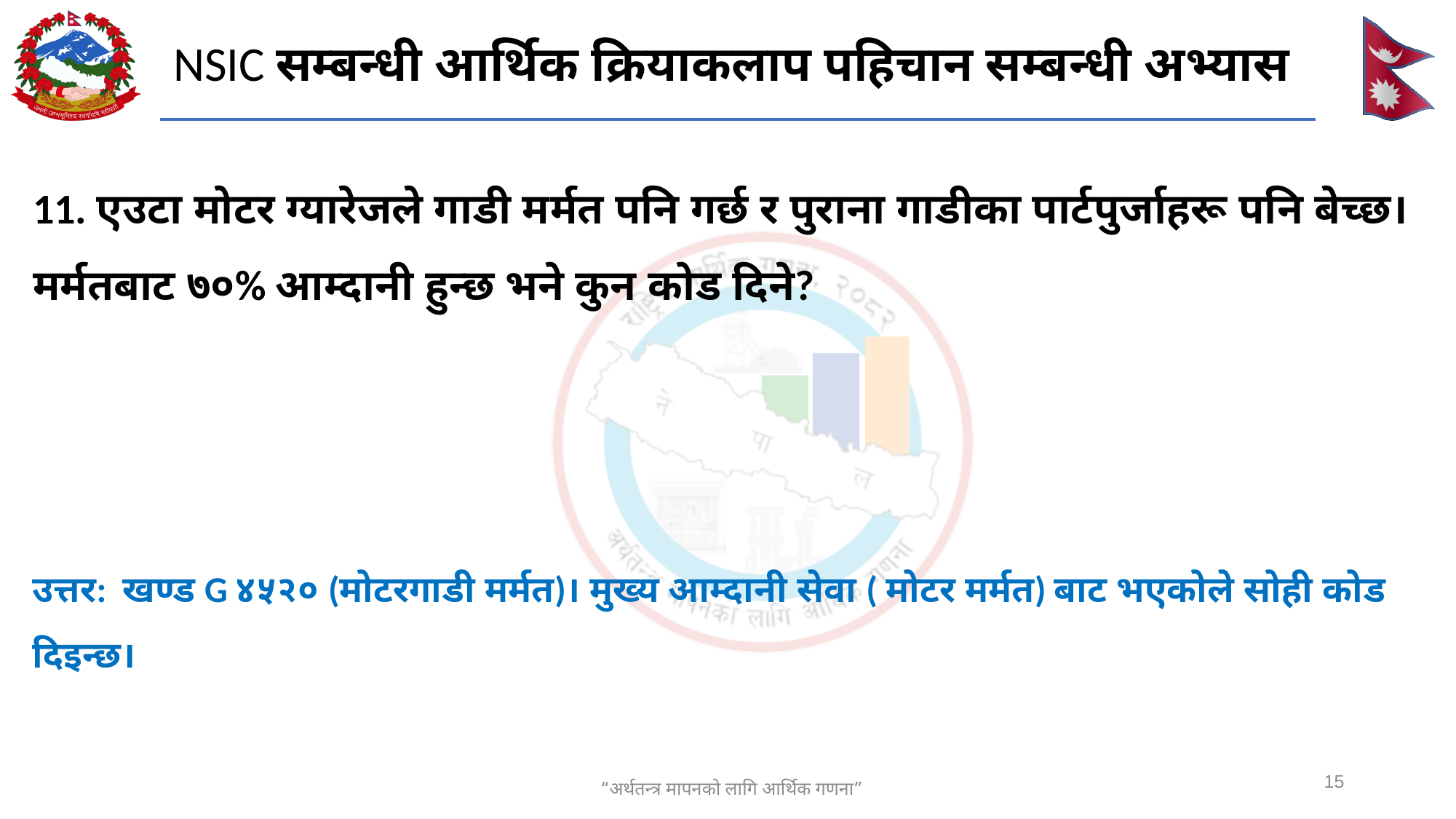

# NSIC सम्बन्धी आर्थिक क्रियाकलाप पहिचान सम्बन्धी अभ्यास
11. एउटा मोटर ग्यारेजले गाडी मर्मत पनि गर्छ र पुराना गाडीका पार्टपुर्जाहरू पनि बेच्छ। मर्मतबाट ७०% आम्दानी हुन्छ भने कुन कोड दिने?
उत्तर:  खण्ड G ४५२० (मोटरगाडी मर्मत)। मुख्य आम्दानी सेवा ( मोटर मर्मत) बाट भएकोले सोही कोड दिइन्छ।

15
“अर्थतन्त्र मापनको लागि आर्थिक गणना”